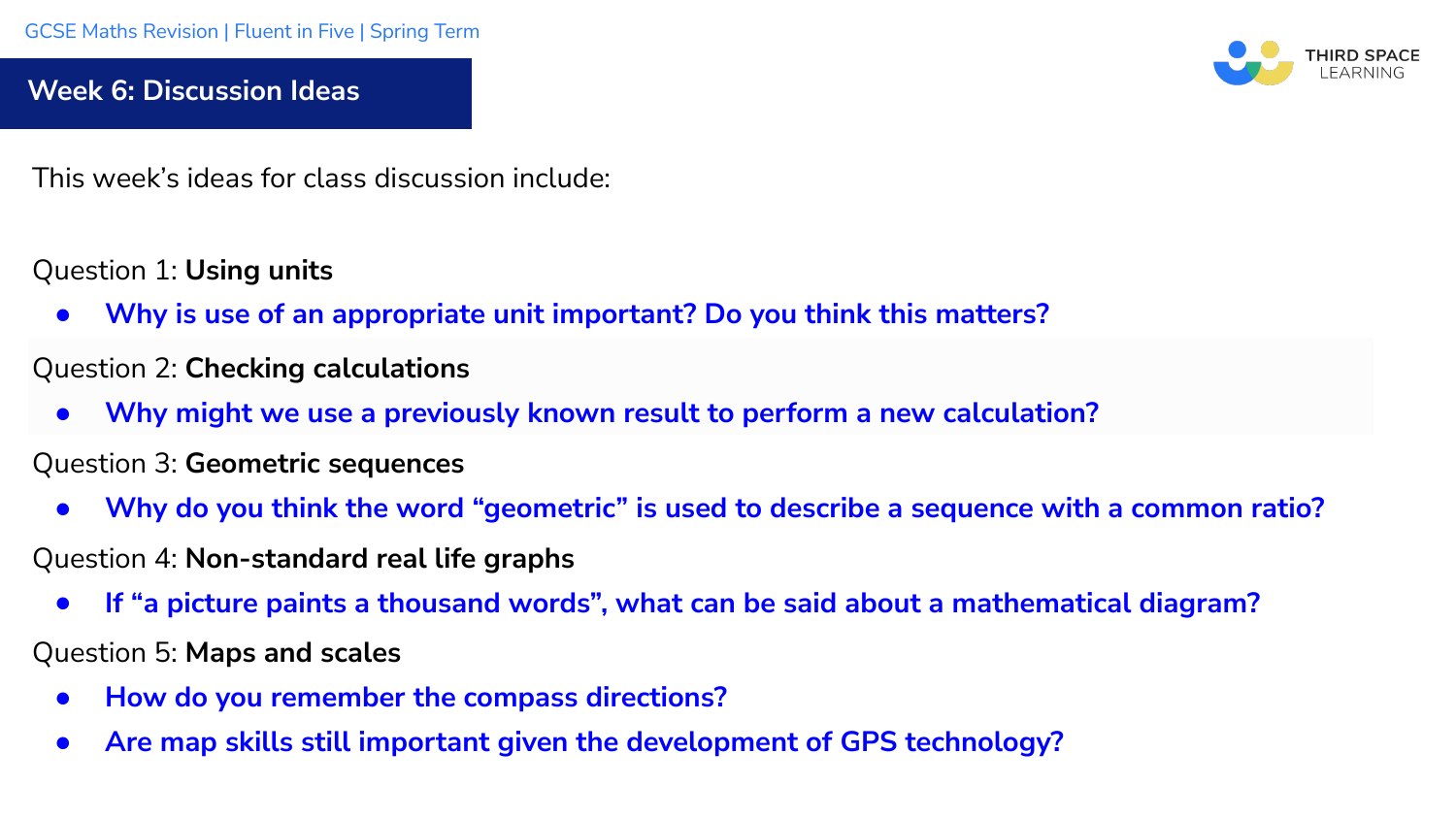

Week 6: Discussion Ideas
| This week’s ideas for class discussion include: |
| --- |
| Question 1: Using units Why is use of an appropriate unit important? Do you think this matters? |
| Question 2: Checking calculations Why might we use a previously known result to perform a new calculation? |
| Question 3: Geometric sequences Why do you think the word “geometric” is used to describe a sequence with a common ratio? |
| Question 4: Non-standard real life graphs If “a picture paints a thousand words”, what can be said about a mathematical diagram? |
| Question 5: Maps and scales How do you remember the compass directions? Are map skills still important given the development of GPS technology? |